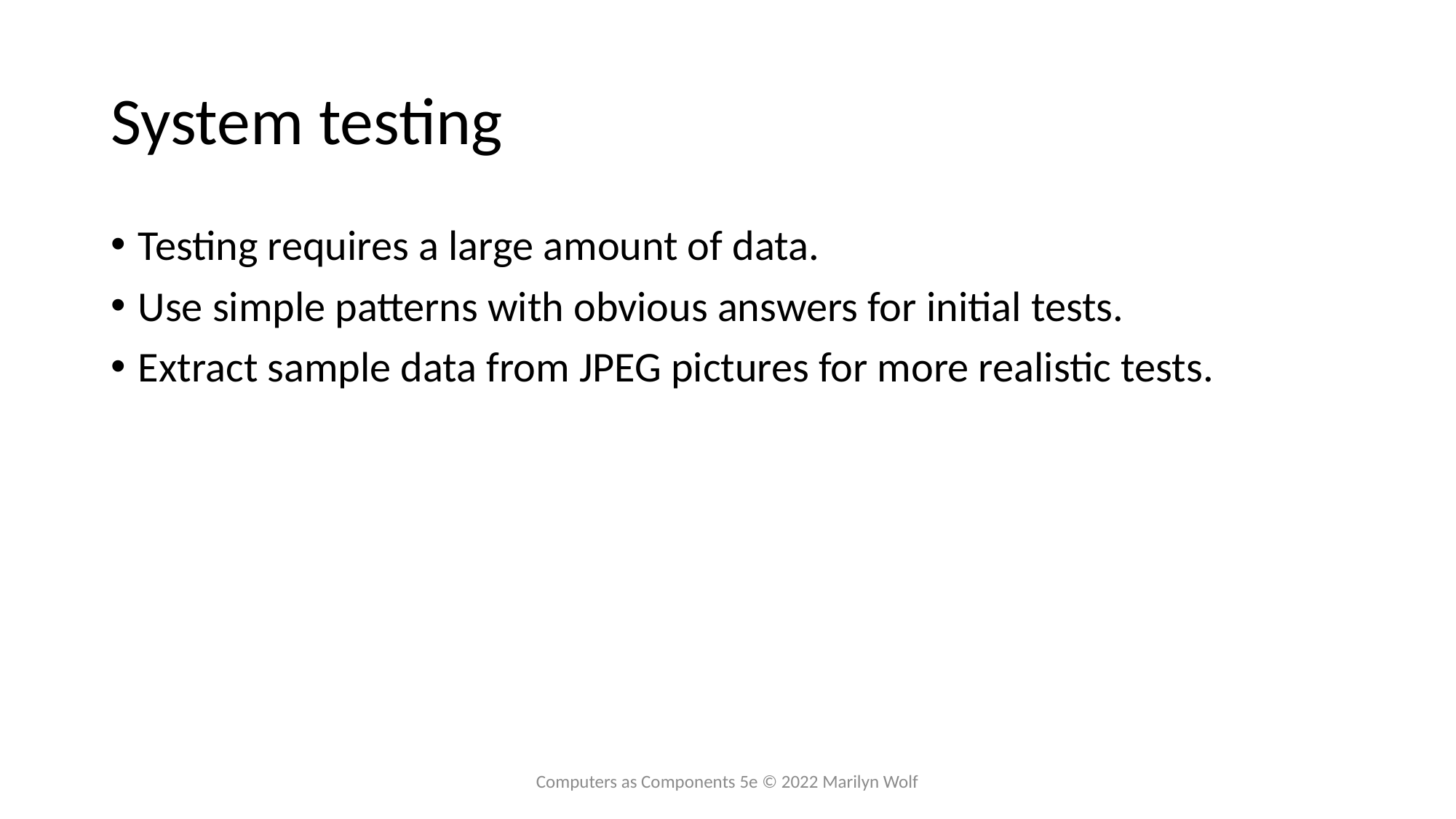

# System testing
Testing requires a large amount of data.
Use simple patterns with obvious answers for initial tests.
Extract sample data from JPEG pictures for more realistic tests.
Computers as Components 5e © 2022 Marilyn Wolf